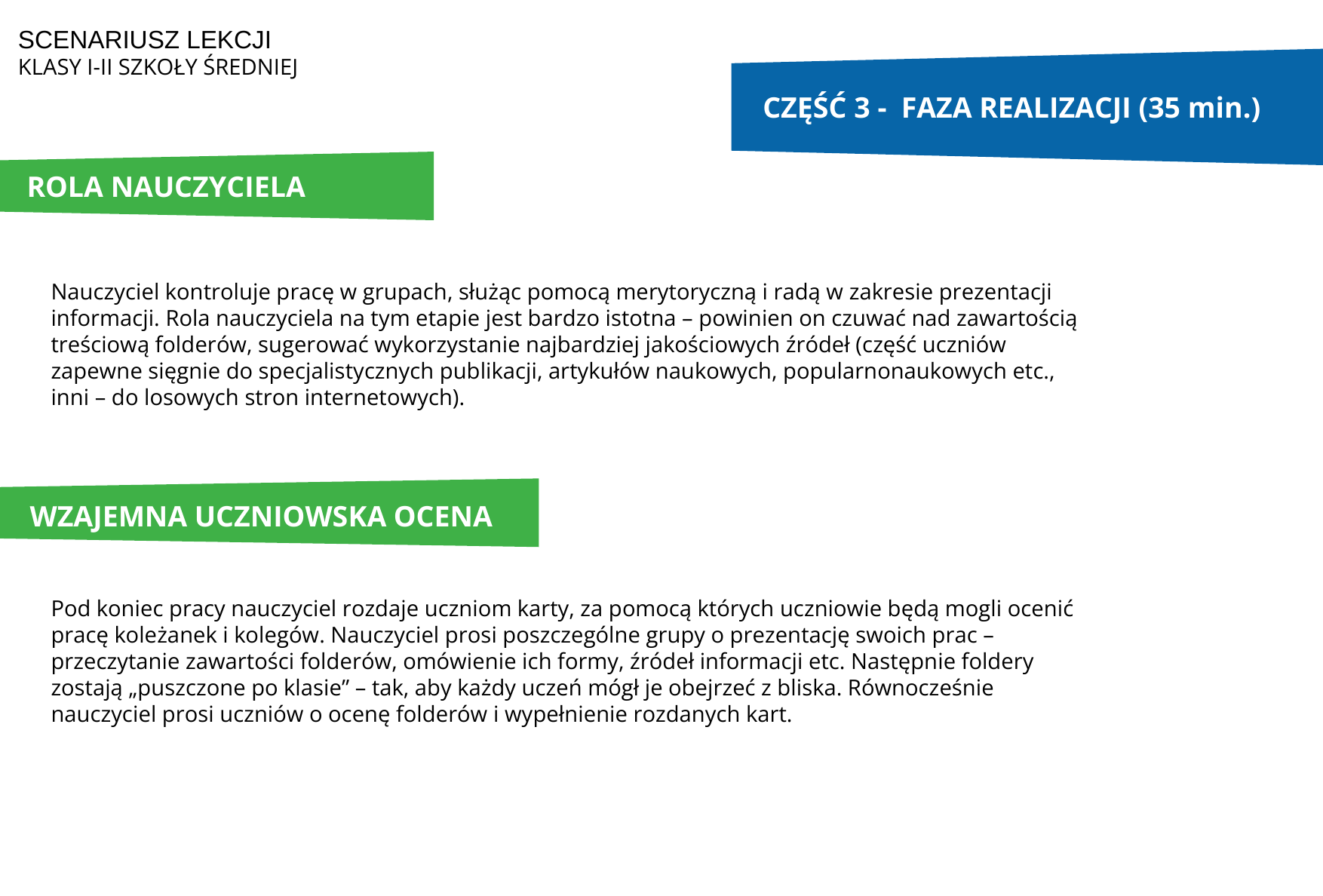

SCENARIUSZ LEKCJI
KLASY I-II SZKOŁY ŚREDNIEJ
CZĘŚĆ 3 -  FAZA REALIZACJI (35 min.)
ROLA NAUCZYCIELA

Nauczyciel kontroluje pracę w grupach, służąc pomocą merytoryczną i radą w zakresie prezentacji informacji. Rola nauczyciela na tym etapie jest bardzo istotna – powinien on czuwać nad zawartością treściową folderów, sugerować wykorzystanie najbardziej jakościowych źródeł (część uczniów zapewne sięgnie do specjalistycznych publikacji, artykułów naukowych, popularnonaukowych etc., inni – do losowych stron internetowych).

Pod koniec pracy nauczyciel rozdaje uczniom karty, za pomocą których uczniowie będą mogli ocenić pracę koleżanek i kolegów. Nauczyciel prosi poszczególne grupy o prezentację swoich prac – przeczytanie zawartości folderów, omówienie ich formy, źródeł informacji etc. Następnie foldery zostają „puszczone po klasie” – tak, aby każdy uczeń mógł je obejrzeć z bliska. Równocześnie nauczyciel prosi uczniów o ocenę folderów i wypełnienie rozdanych kart.

WZAJEMNA UCZNIOWSKA OCENA